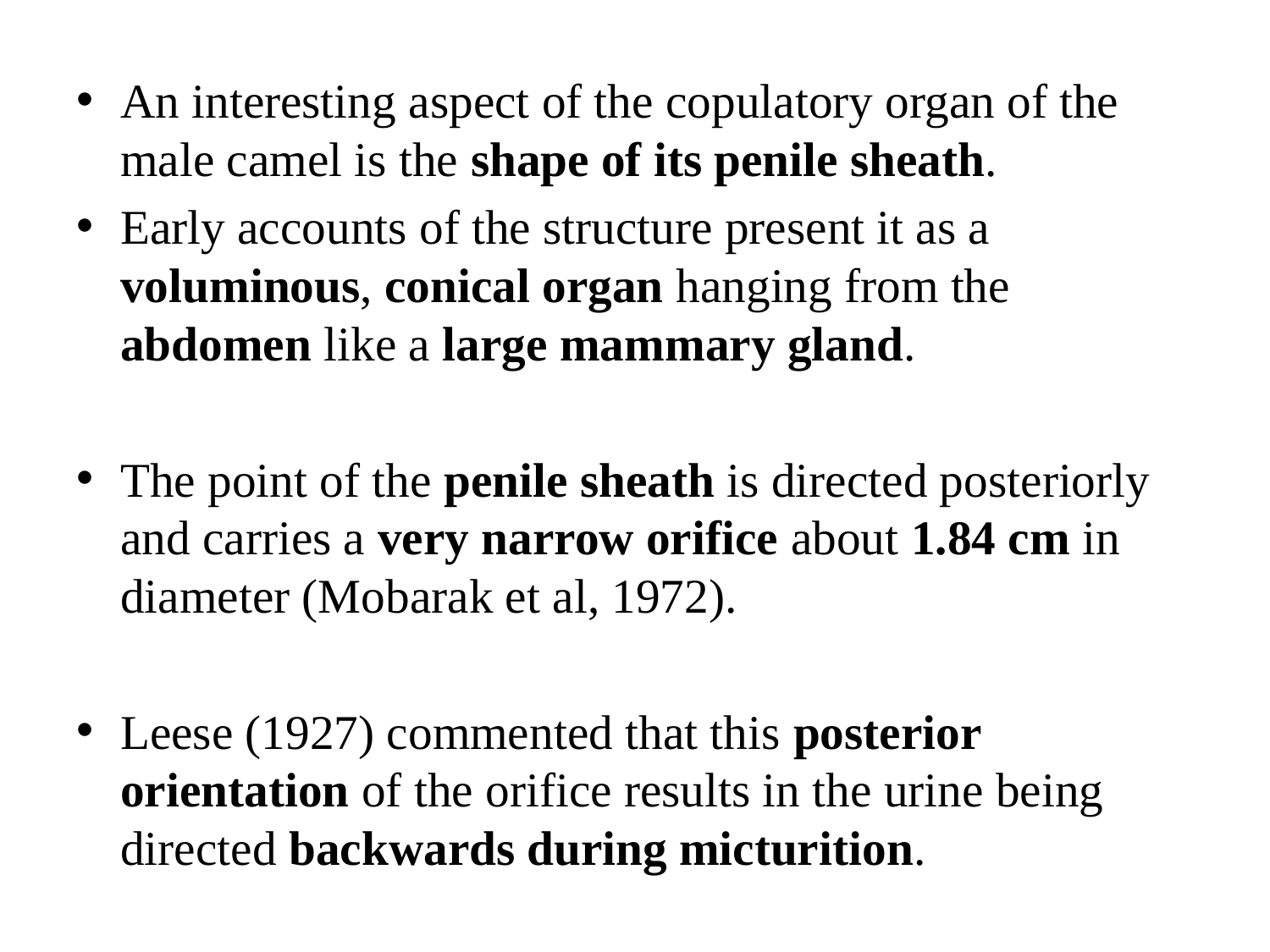

An interesting aspect of the copulatory organ of the male camel is the shape of its penile sheath.
Early accounts of the structure present it as a voluminous, conical organ hanging from the abdomen like a large mammary gland.

The point of the penile sheath is directed posteriorly and carries a very narrow orifice about 1.84 cm in diameter (Mobarak et al, 1972).

Leese (1927) commented that this posterior orientation of the orifice results in the urine being directed backwards during micturition.